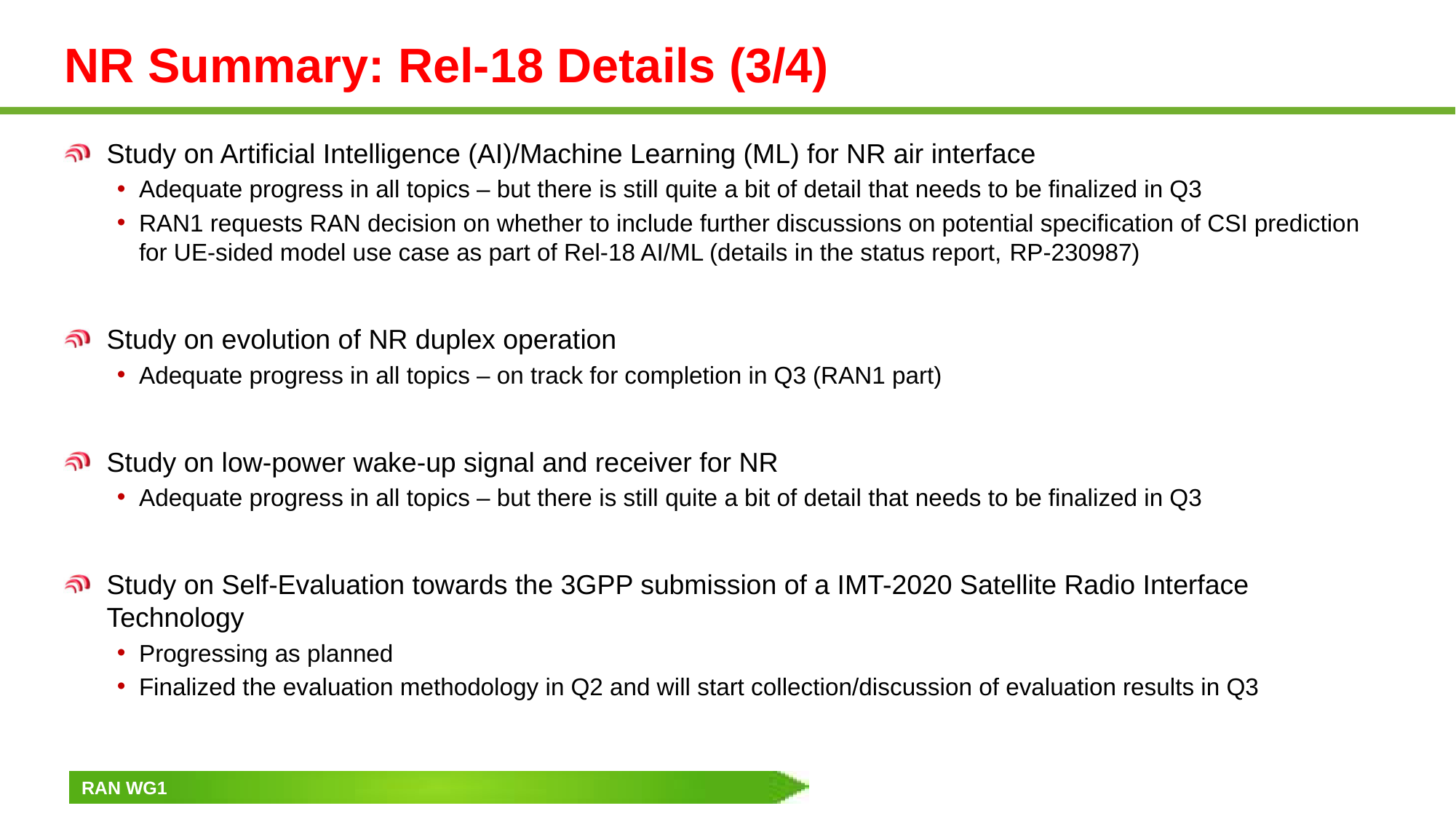

# NR Summary: Rel-18 Details (3/4)
Study on Artificial Intelligence (AI)/Machine Learning (ML) for NR air interface
Adequate progress in all topics – but there is still quite a bit of detail that needs to be finalized in Q3
RAN1 requests RAN decision on whether to include further discussions on potential specification of CSI prediction for UE-sided model use case as part of Rel-18 AI/ML (details in the status report, RP-230987)

Study on evolution of NR duplex operation
Adequate progress in all topics – on track for completion in Q3 (RAN1 part)

Study on low-power wake-up signal and receiver for NR
Adequate progress in all topics – but there is still quite a bit of detail that needs to be finalized in Q3

Study on Self-Evaluation towards the 3GPP submission of a IMT-2020 Satellite Radio Interface Technology
Progressing as planned
Finalized the evaluation methodology in Q2 and will start collection/discussion of evaluation results in Q3